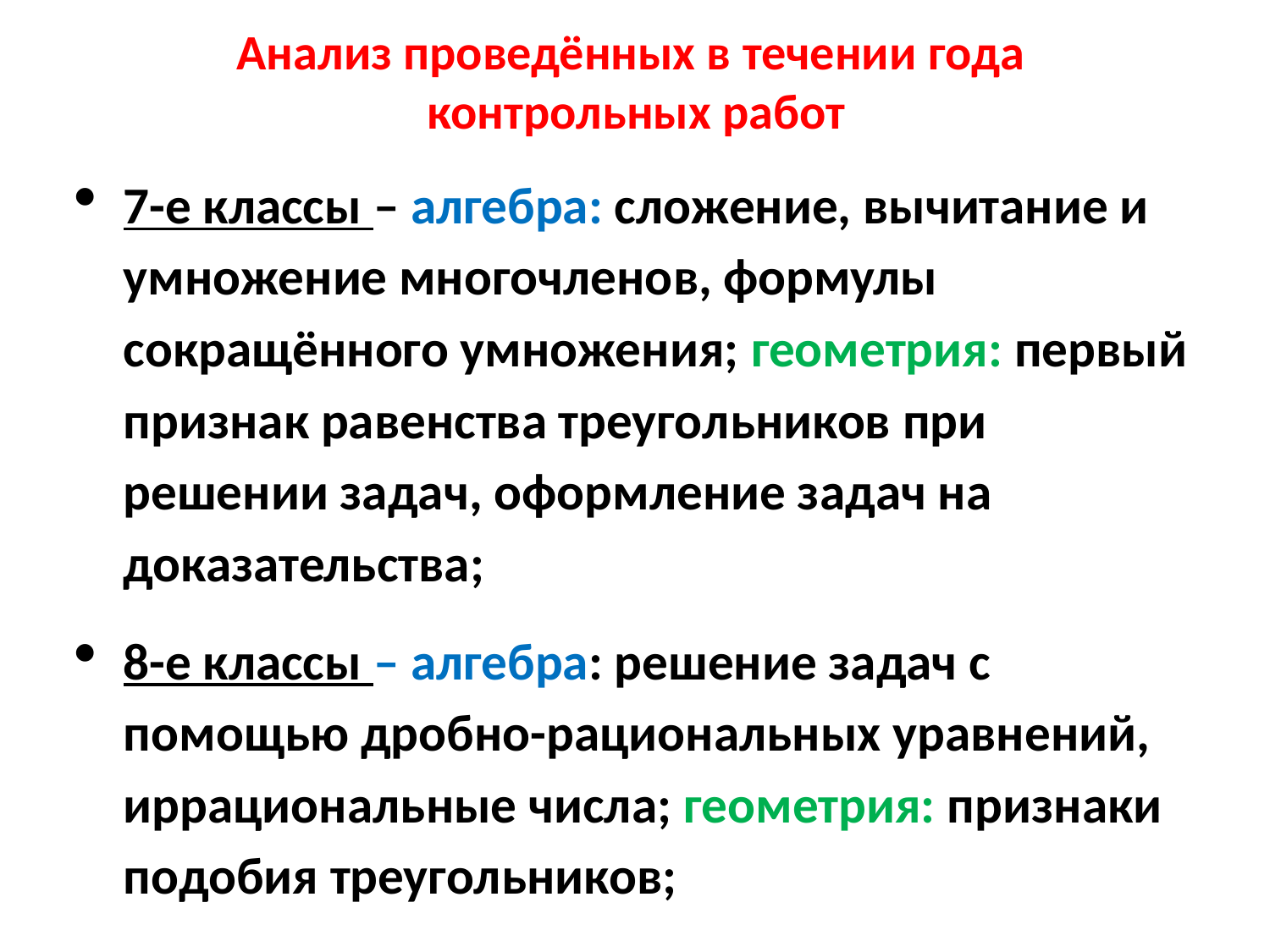

# Анализ проведённых в течении года контрольных работ
7-е классы – алгебра: сложение, вычитание и умножение многочленов, формулы сокращённого умножения; геометрия: первый признак равенства треугольников при решении задач, оформление задач на доказательства;
8-е классы – алгебра: решение задач с помощью дробно-рациональных уравнений, иррациональные числа; геометрия: признаки подобия треугольников;